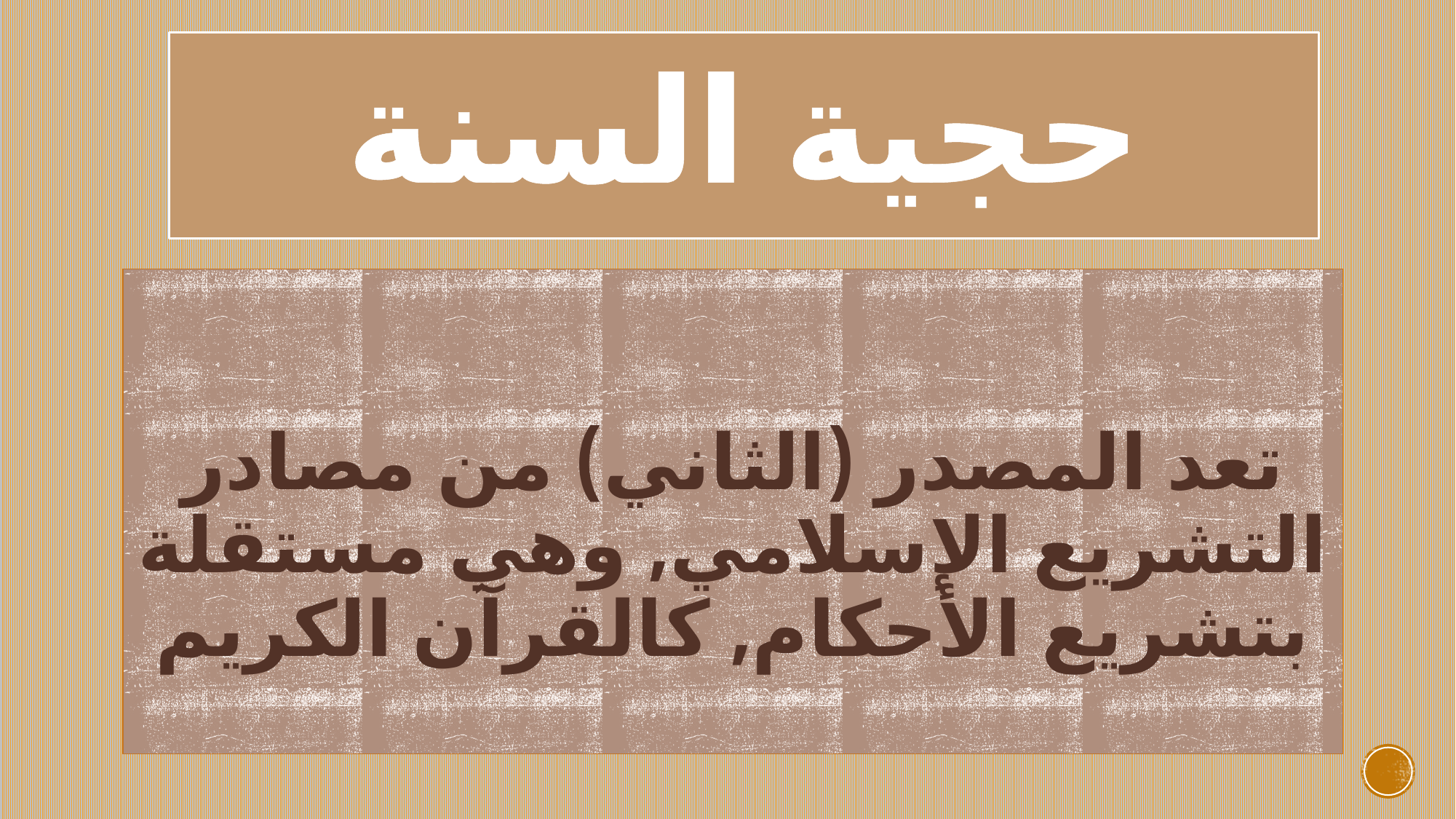

# حجية السنة

تعد المصدر (الثاني) من مصادر التشريع الإسلامي, وهي مستقلة بتشريع الأحكام, كالقرآن الكريم